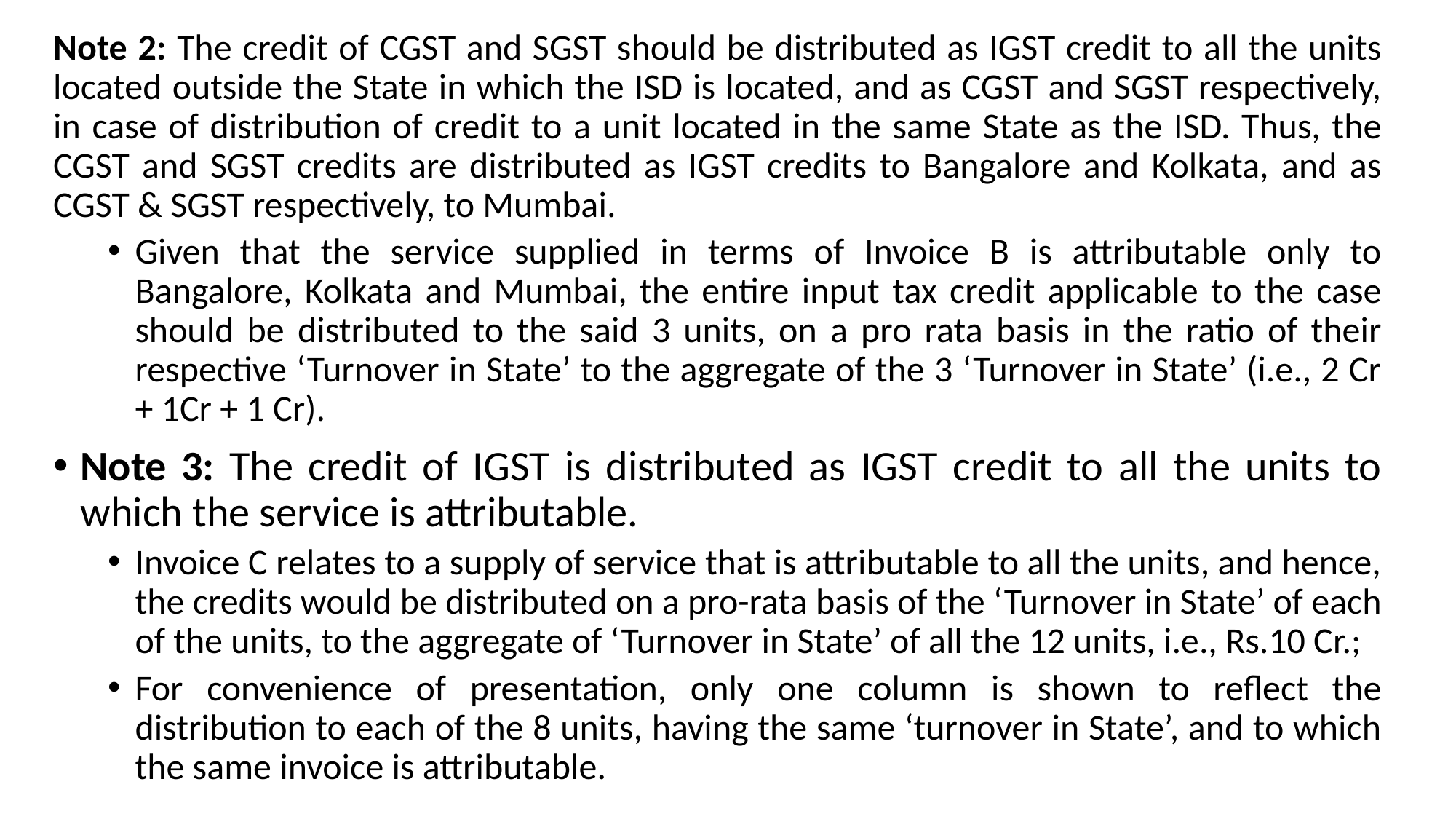

Note 2: The credit of CGST and SGST should be distributed as IGST credit to all the units located outside the State in which the ISD is located, and as CGST and SGST respectively, in case of distribution of credit to a unit located in the same State as the ISD. Thus, the CGST and SGST credits are distributed as IGST credits to Bangalore and Kolkata, and as CGST & SGST respectively, to Mumbai.
Given that the service supplied in terms of Invoice B is attributable only to Bangalore, Kolkata and Mumbai, the entire input tax credit applicable to the case should be distributed to the said 3 units, on a pro rata basis in the ratio of their respective ‘Turnover in State’ to the aggregate of the 3 ‘Turnover in State’ (i.e., 2 Cr + 1Cr + 1 Cr).
Note 3: The credit of IGST is distributed as IGST credit to all the units to which the service is attributable.
Invoice C relates to a supply of service that is attributable to all the units, and hence, the credits would be distributed on a pro-rata basis of the ‘Turnover in State’ of each of the units, to the aggregate of ‘Turnover in State’ of all the 12 units, i.e., Rs.10 Cr.;
For convenience of presentation, only one column is shown to reflect the distribution to each of the 8 units, having the same ‘turnover in State’, and to which the same invoice is attributable.